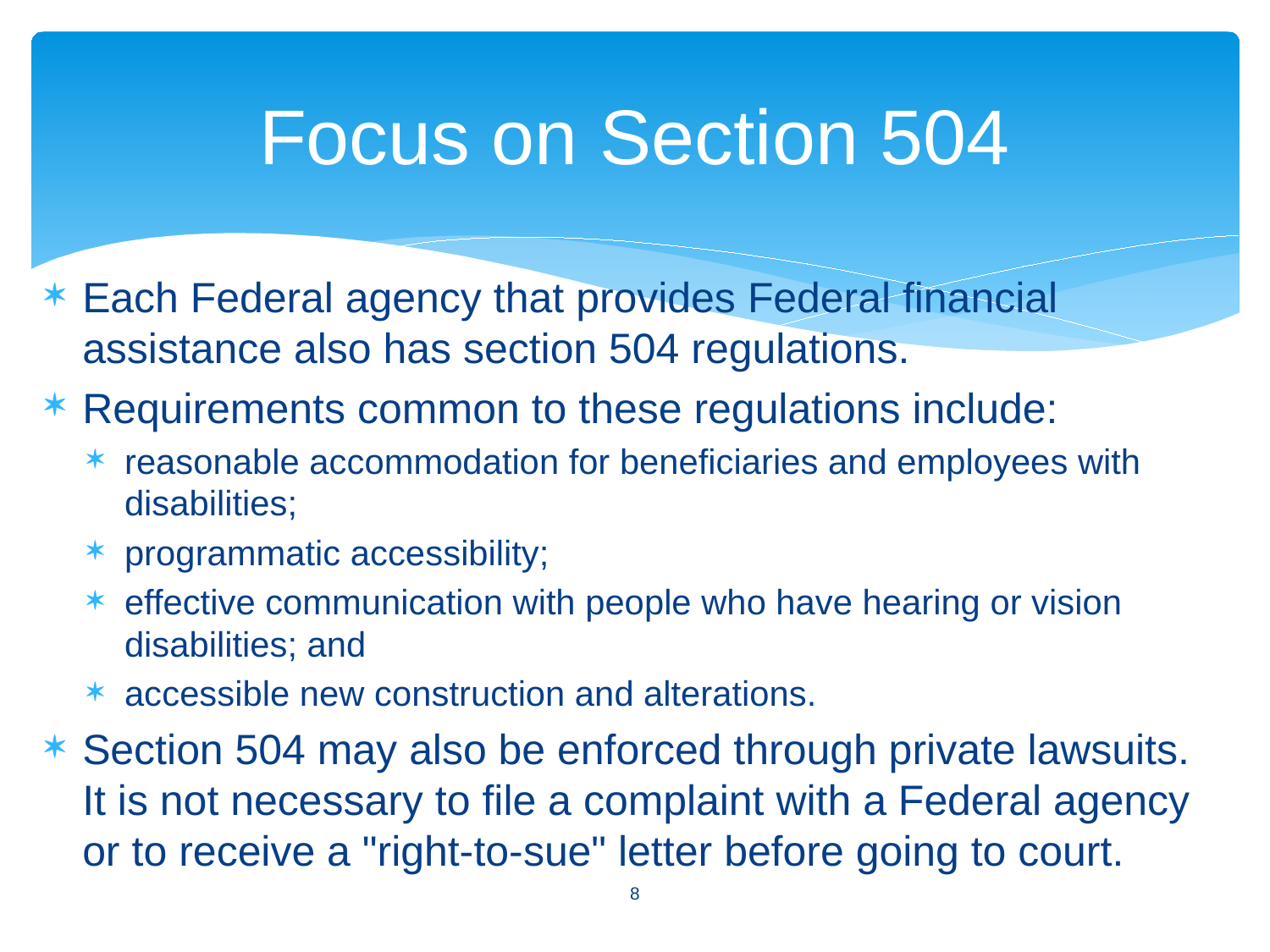

# Focus on Section 504
Each Federal agency that provides Federal financial assistance also has section 504 regulations.
Requirements common to these regulations include:
reasonable accommodation for beneficiaries and employees with disabilities;
programmatic accessibility;
effective communication with people who have hearing or vision disabilities; and
accessible new construction and alterations.
Section 504 may also be enforced through private lawsuits. It is not necessary to file a complaint with a Federal agency or to receive a "right-to-sue" letter before going to court.
8